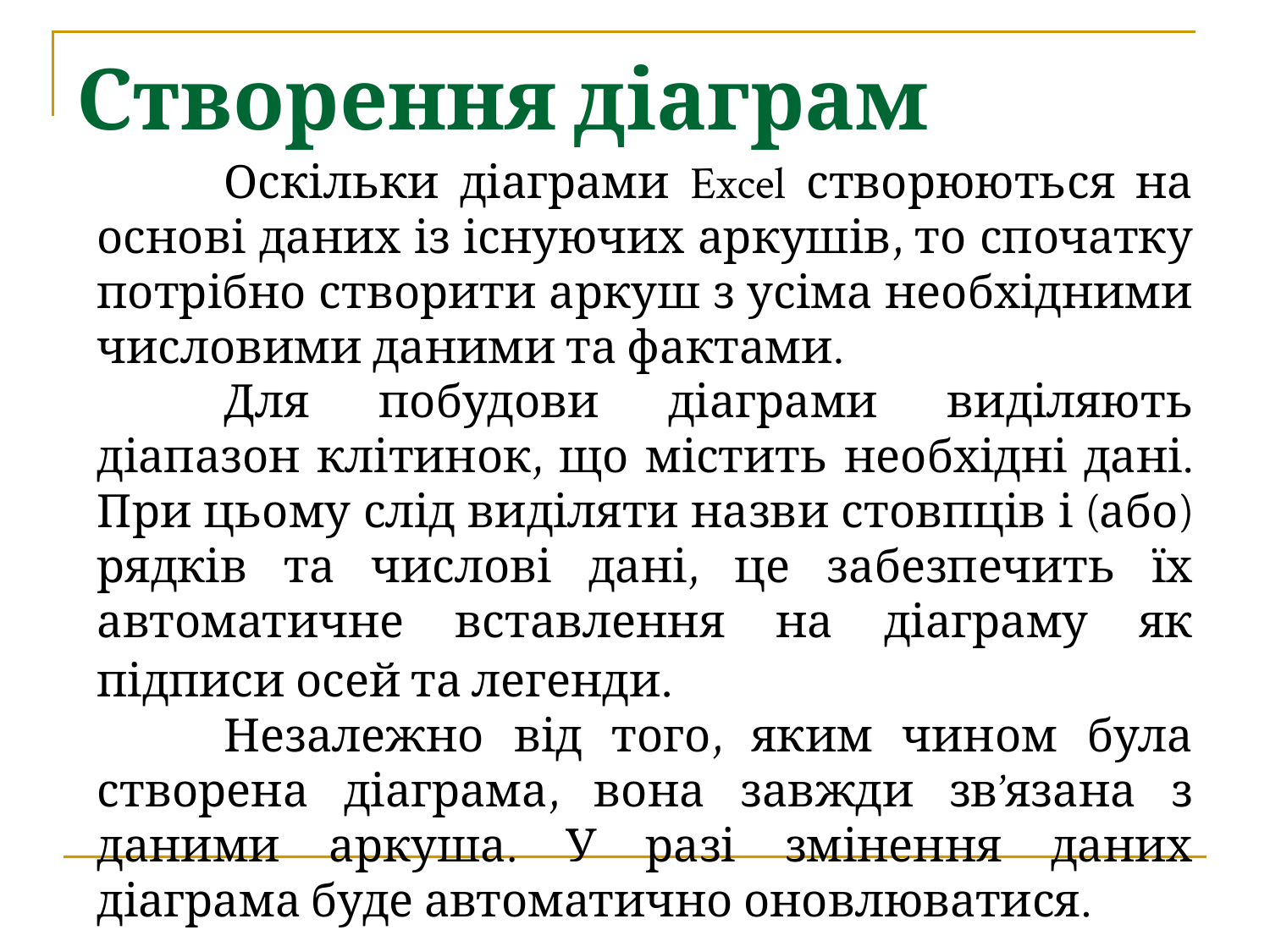

# Створення діаграм
	Оскільки діаграми Excel створюються на основі даних із існуючих аркушів, то спочатку потрібно створити аркуш з усіма необхідними числовими даними та фактами.
	Для побудови діаграми виділяють діапазон клітинок, що містить необхідні дані. При цьому слід виділяти назви стовпців і (або) рядків та числові дані, це забезпечить їх автоматичне вставлення на діаграму як підписи осей та легенди.
	Незалежно від того, яким чином була створена діаграма, вона завжди зв’язана з даними аркуша. У разі змінення даних діаграма буде автоматично оновлюватися.